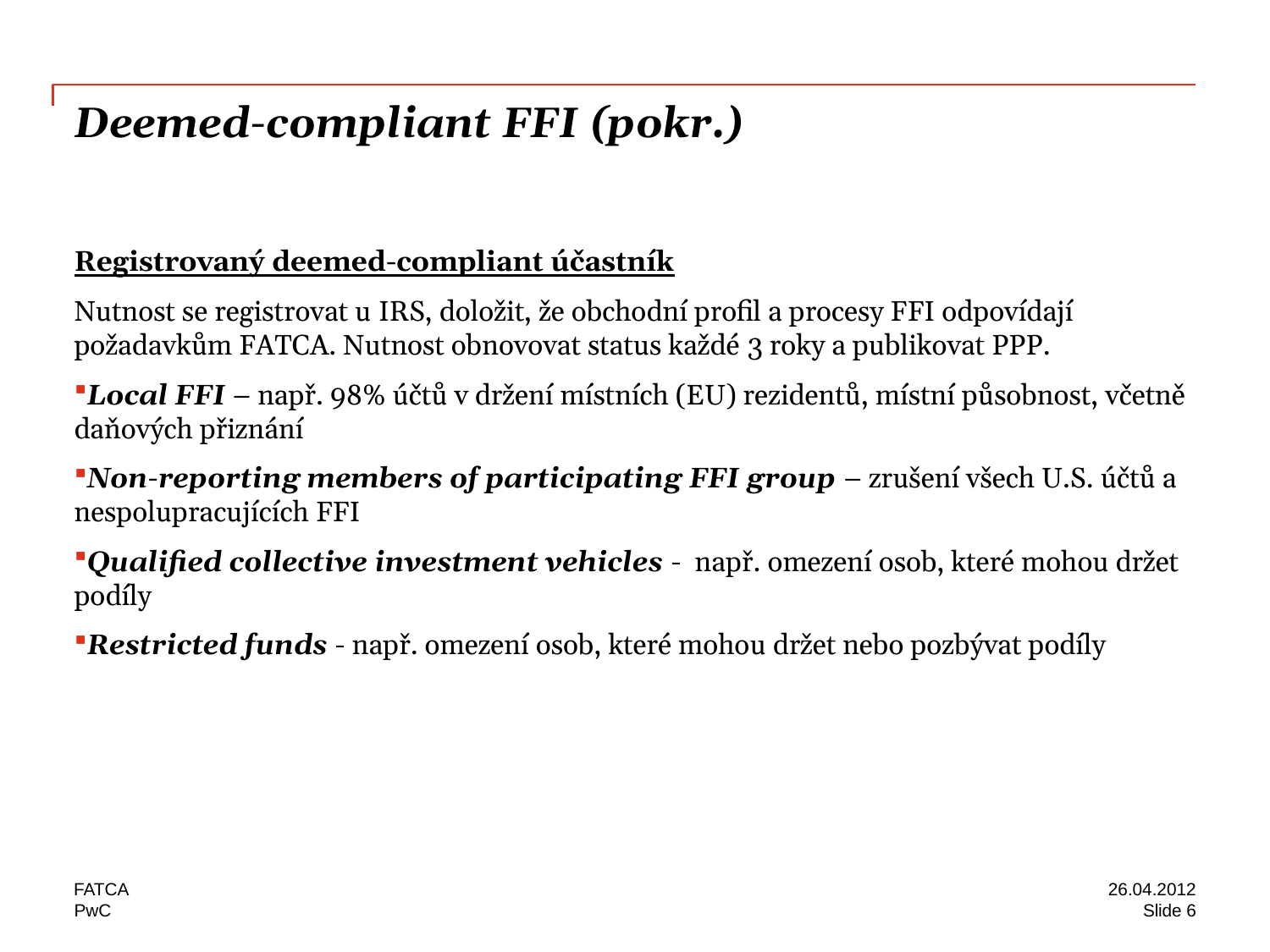

# Deemed-compliant FFI (pokr.)
Registrovaný deemed-compliant účastník
Nutnost se registrovat u IRS, doložit, že obchodní profil a procesy FFI odpovídají požadavkům FATCA. Nutnost obnovovat status každé 3 roky a publikovat PPP.
Local FFI – např. 98% účtů v držení místních (EU) rezidentů, místní působnost, včetně daňových přiznání
Non-reporting members of participating FFI group – zrušení všech U.S. účtů a nespolupracujících FFI
Qualified collective investment vehicles -  např. omezení osob, které mohou držet podíly
Restricted funds - např. omezení osob, které mohou držet nebo pozbývat podíly
FATCA
26.04.2012
Slide 6